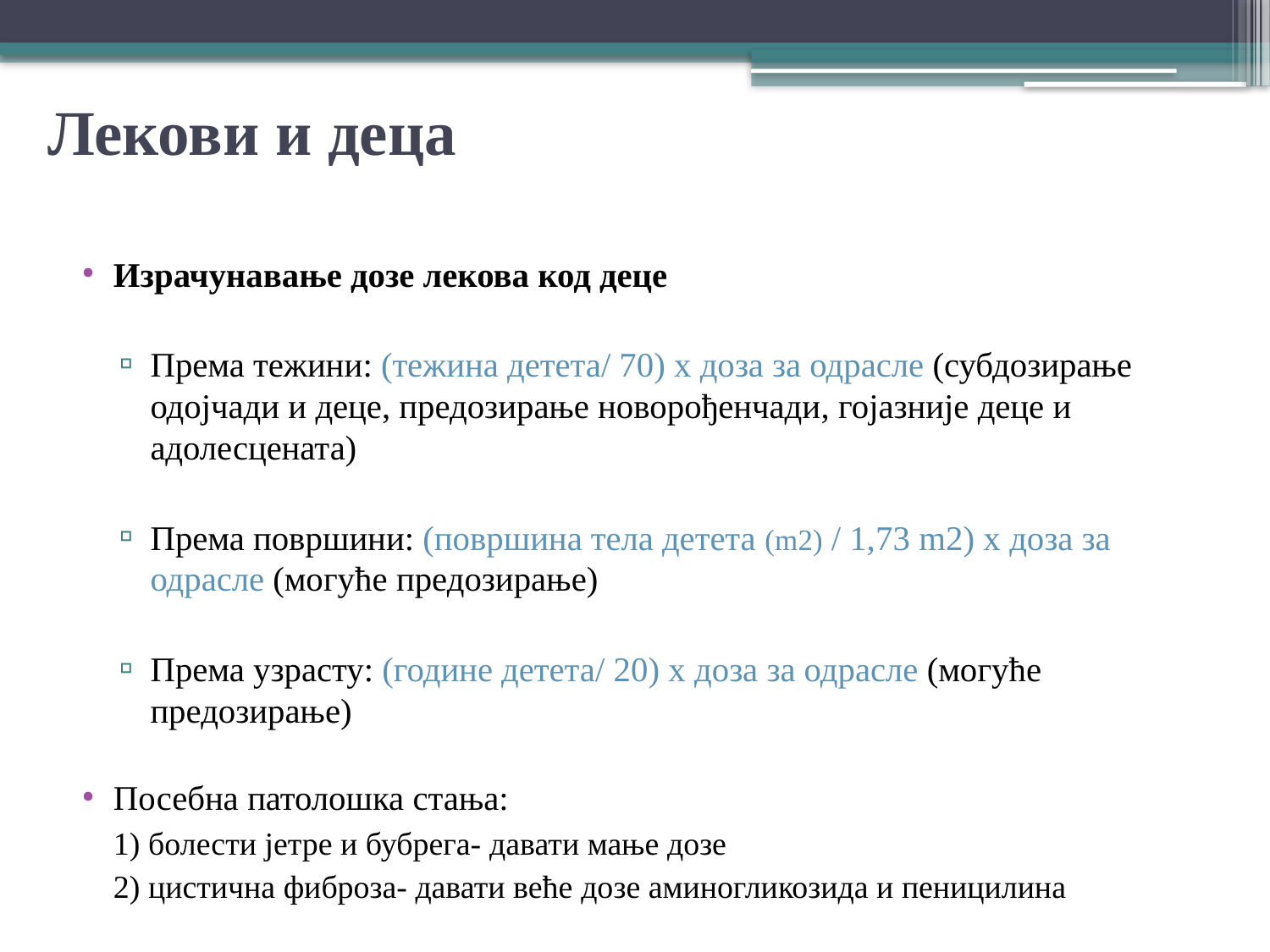

# Лекови и деца
Израчунавање дозе лекова код деце

Према тежини: (тежина детета/ 70) x доза за одрасле (субдозирање одојчади и деце, предозирање новорођенчади, гојазније деце и адолесцената)

Према површини: (површина тела детета (m2) / 1,73 m2) x доза за одрасле (могуће предозирањe)

Према узрасту: (године детета/ 20) x доза за одрасле (могуће предозирањe)

Посебна патолошка стања:
	1) болести јетре и бубрега- давати мање дозе
	2) цистична фиброза- давати веће дозе аминогликозида и пеницилина